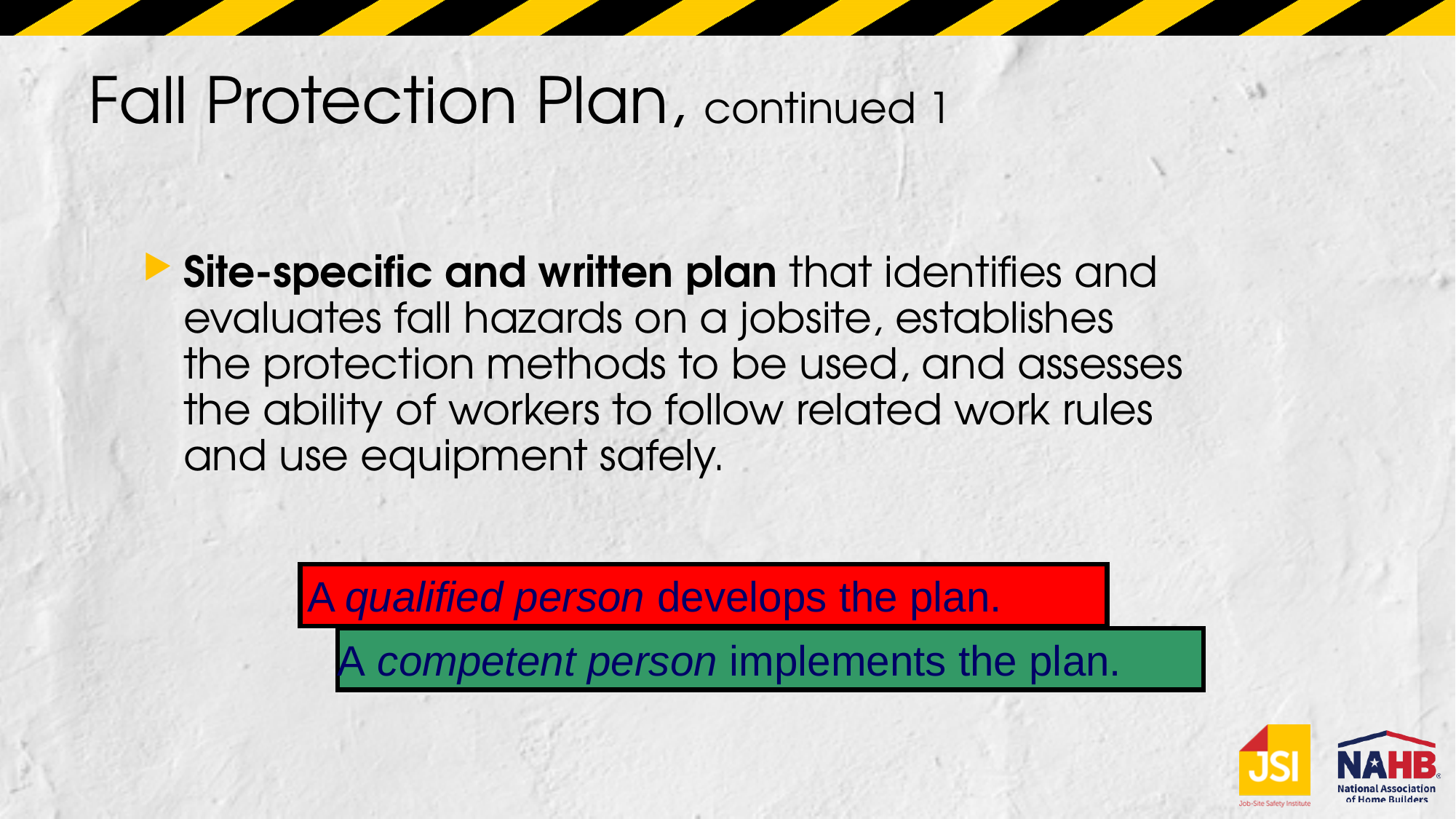

# Fall Protection Plan, continued 1
Site-specific and written plan that identifies and evaluates fall hazards on a jobsite, establishes the protection methods to be used, and assesses the ability of workers to follow related work rules and use equipment safely.
	A qualified person develops the plan.
A competent person implements the plan.